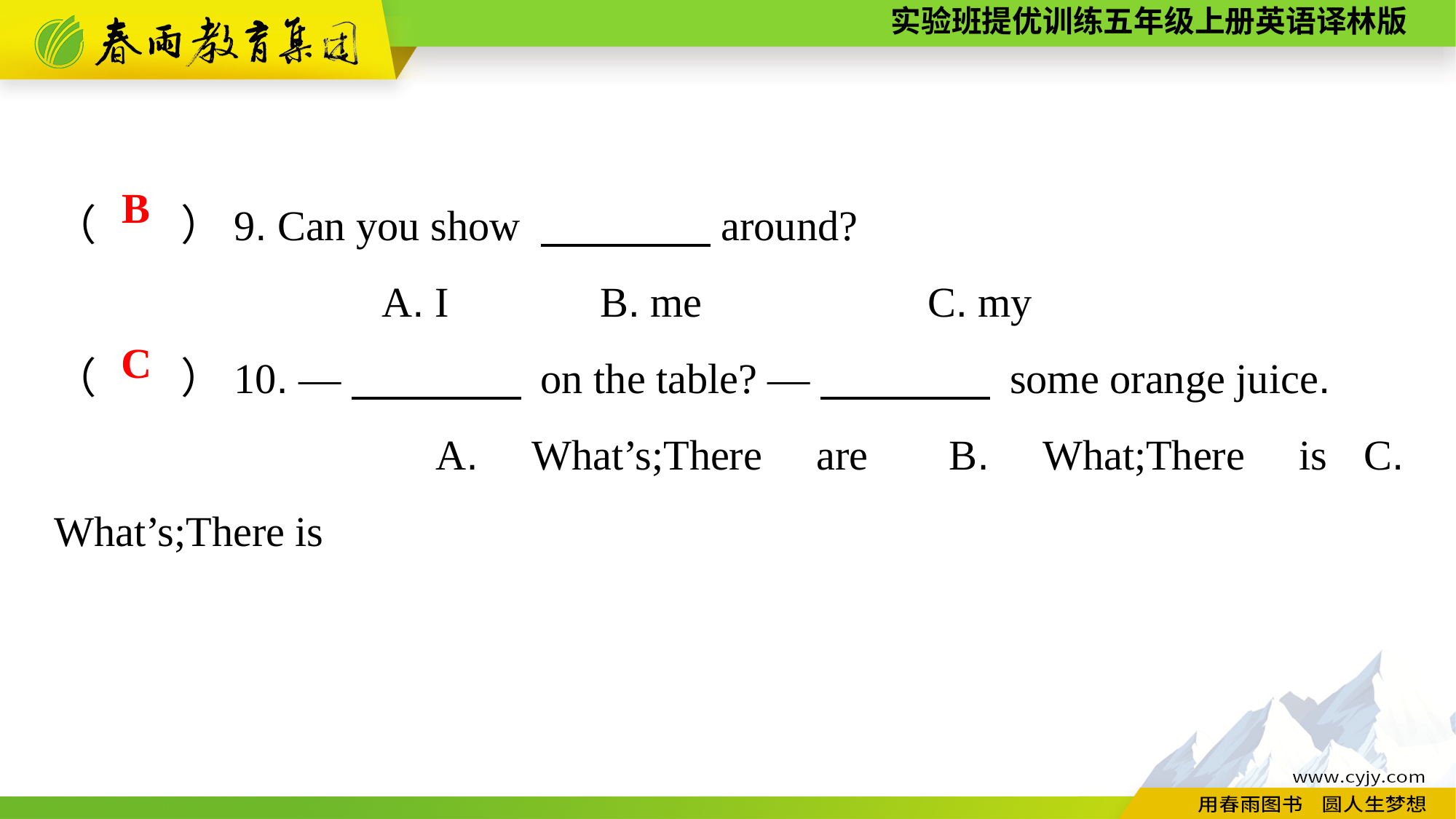

（　　）9. Can you show 　　　　around?
			A. I		B. me			C. my
（　　）10. —　　　　 on the table? —　　　　 some orange juice.
			 A. What’s;There are	B. What;There is	C. What’s;There is
B
C